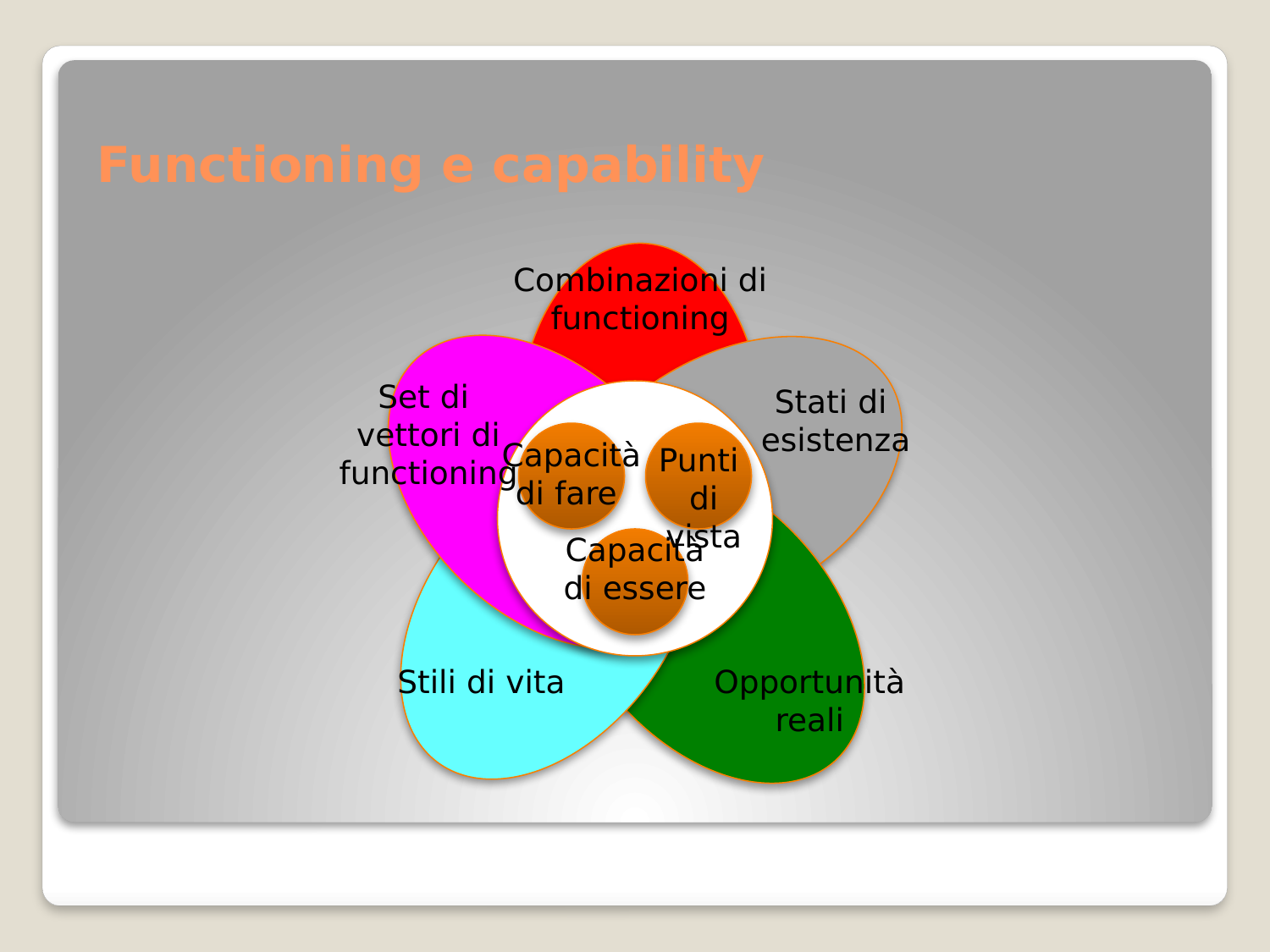

# Functioning e capability

Combinazioni di functioning

Set di
vettori di functioning
Stati di
 esistenza

Capacità di fare

Punti
di vista

Capacità di essere

Stili di vita
Opportunità reali